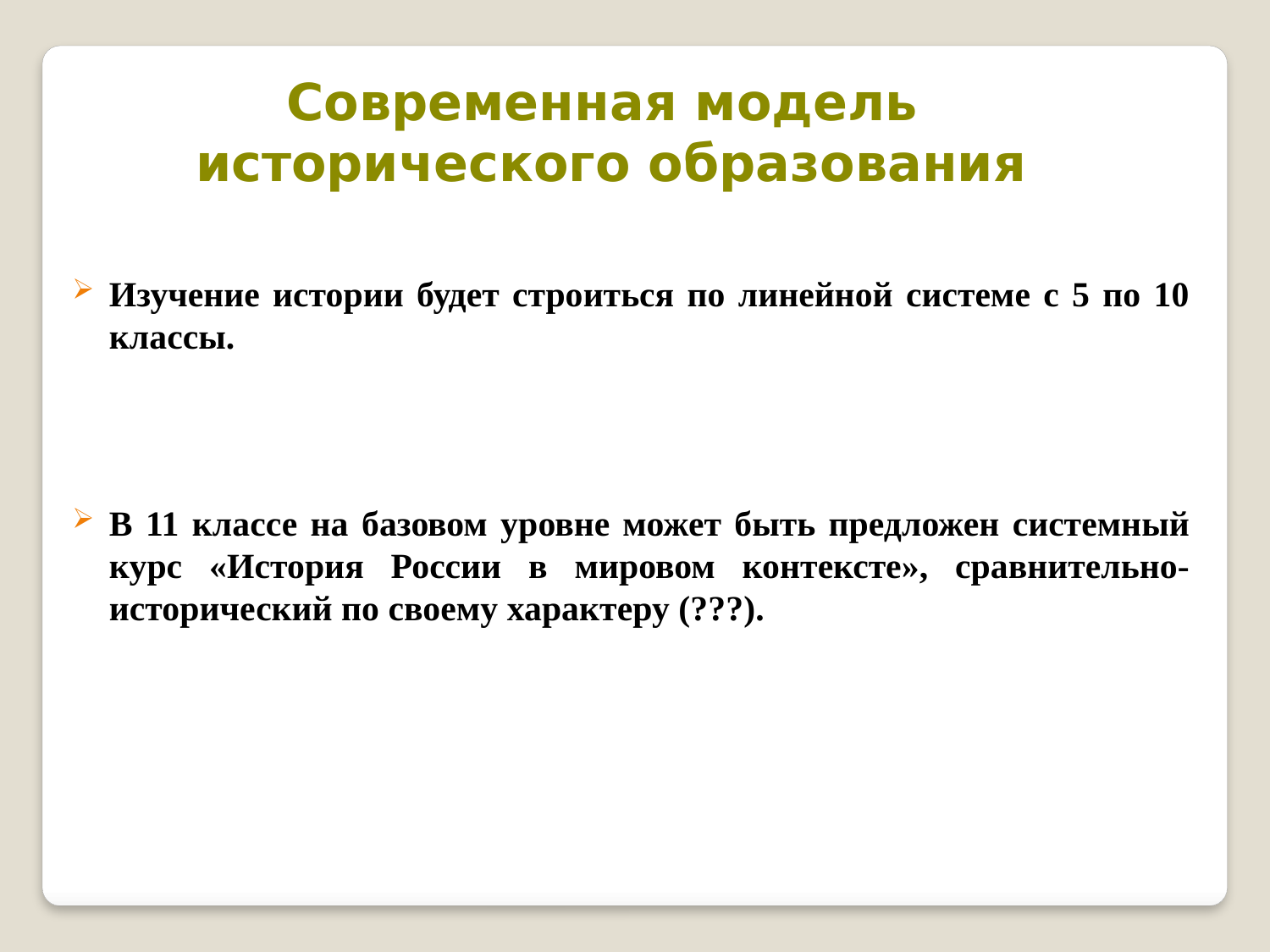

Современная модель
исторического образования

Изучение истории будет строиться по линейной системе с 5 по 10 классы.

В 11 классе на базовом уровне может быть предложен системный курс «История России в мировом контексте», сравнительно-исторический по своему характеру (???).